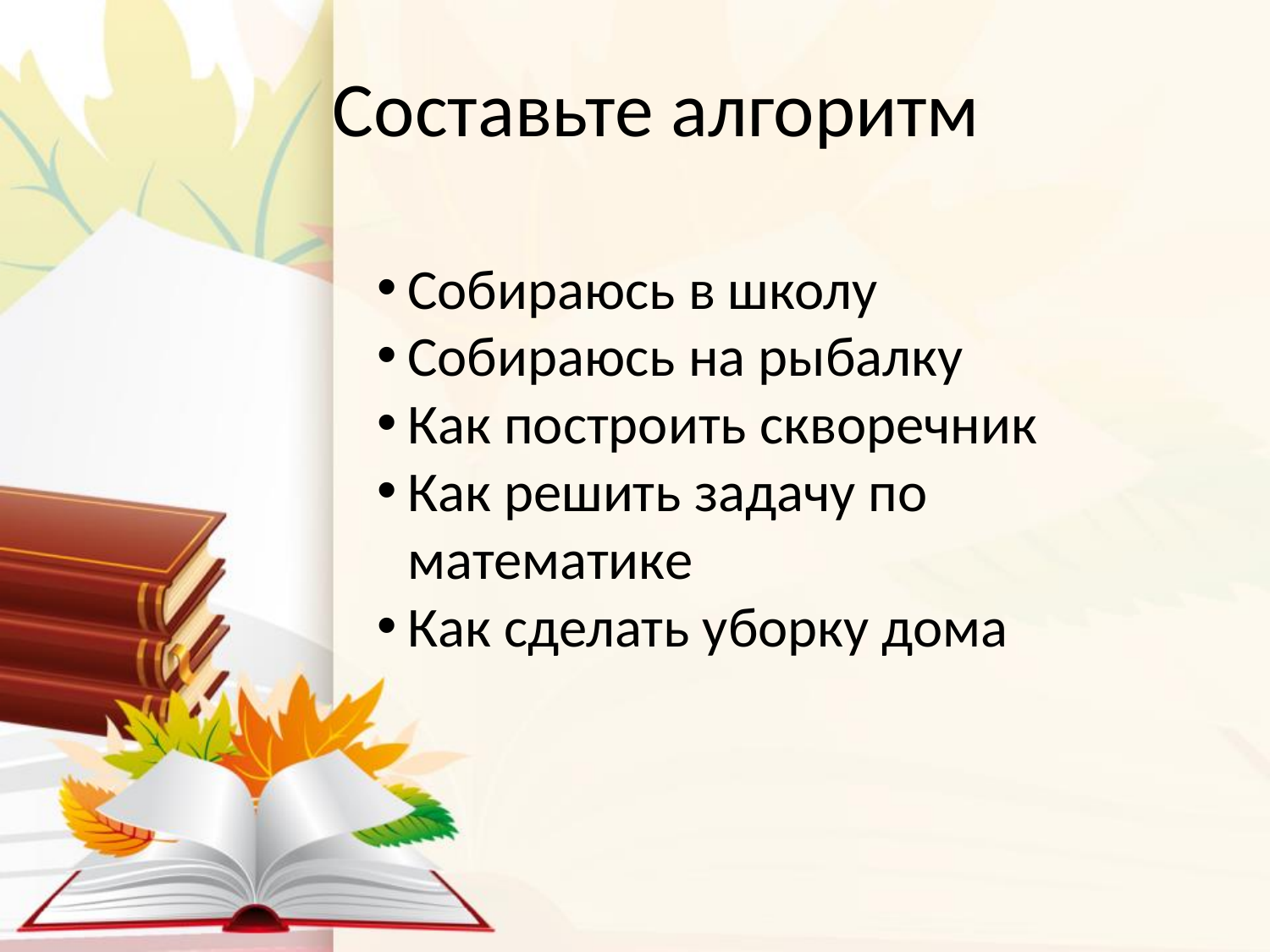

# Составьте алгоритм
Собираюсь в школу
Собираюсь на рыбалку
Как построить скворечник
Как решить задачу по математике
Как сделать уборку дома